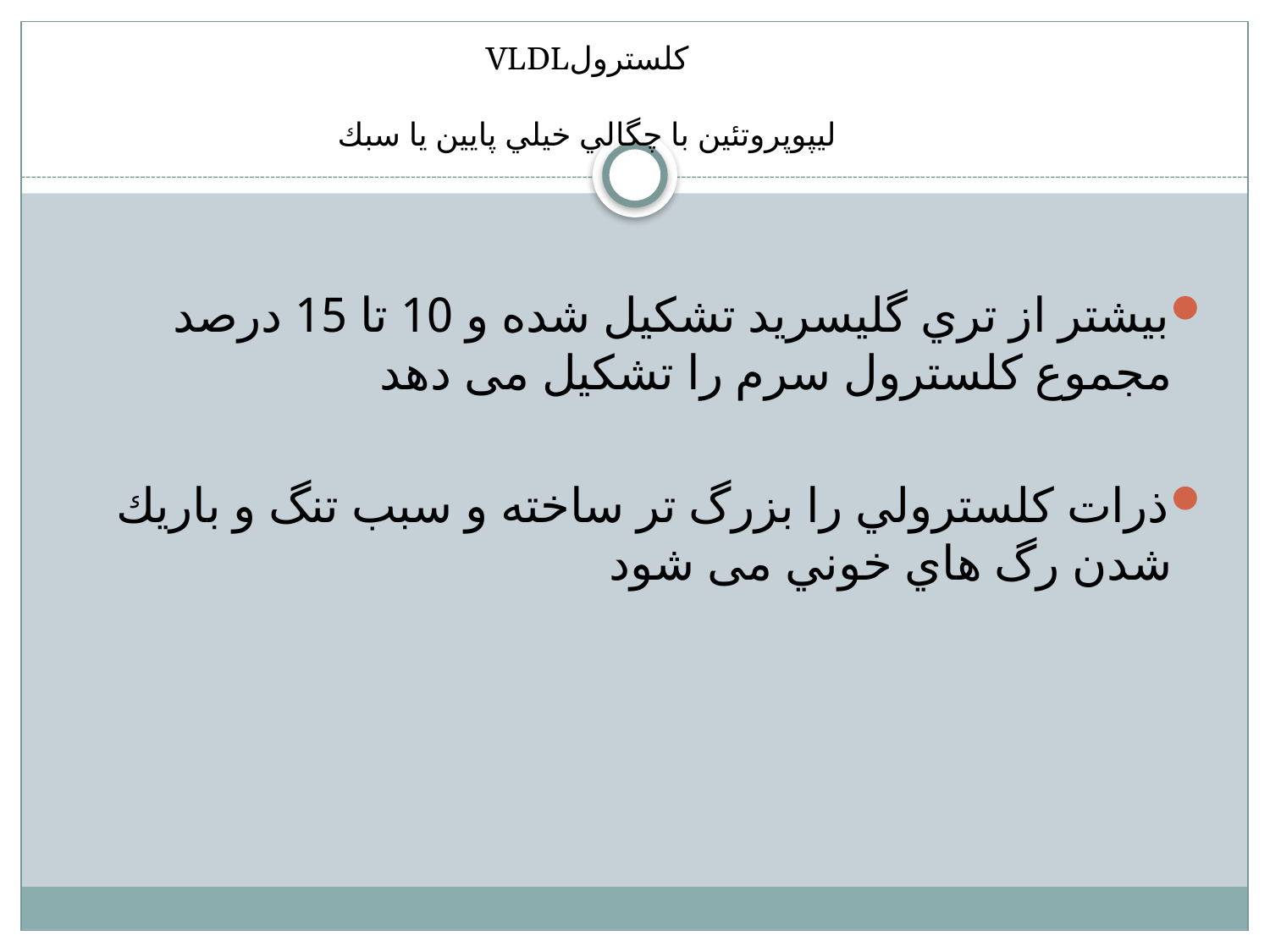

كلسترولVLDL
ليپوپروتئين با چگالي خيلي پايين يا سبك
#

بيشتر از تري گليسريد تشكيل شده و 10 تا 15 درصد مجموع كلسترول سرم را تشکیل می دهد

ذرات كلسترولي را بزرگ تر ساخته و سبب تنگ و باريك شدن رگ هاي خوني می شود